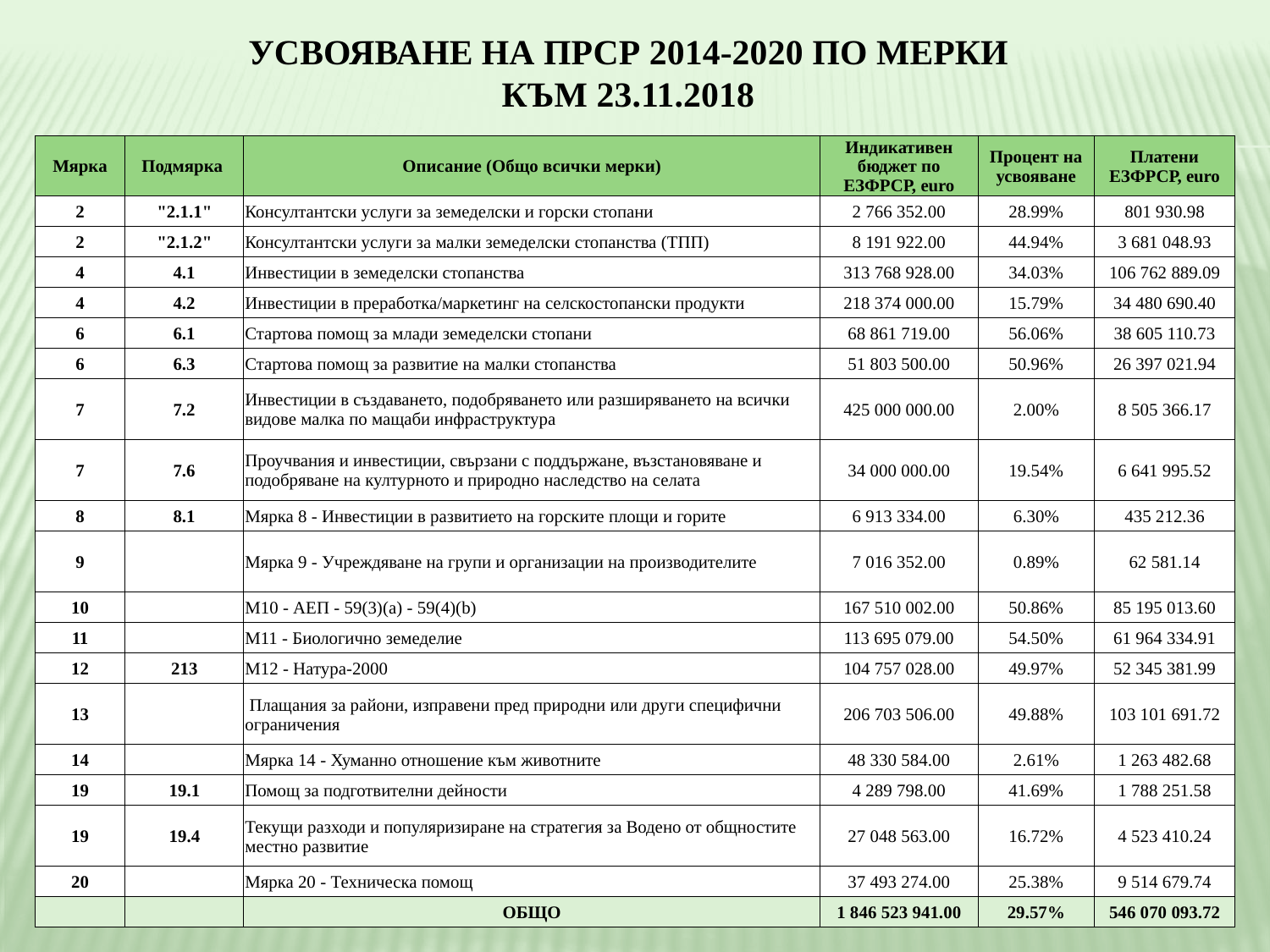

# УСВОЯВАНЕ НА ПРСР 2014-2020 ПО МЕРКИ КЪМ 23.11.2018
| Мярка | Подмярка | Описание (Общо всички мерки) | Индикативен бюджет по ЕЗФРСР, euro | Процент на усвояване | Платени ЕЗФРСР, euro |
| --- | --- | --- | --- | --- | --- |
| 2 | "2.1.1" | Консултантски услуги за земеделски и горски стопани | 2 766 352.00 | 28.99% | 801 930.98 |
| 2 | "2.1.2" | Консултантски услуги за малки земеделски стопанства (TПП) | 8 191 922.00 | 44.94% | 3 681 048.93 |
| 4 | 4.1 | Инвестиции в земеделски стопанства | 313 768 928.00 | 34.03% | 106 762 889.09 |
| 4 | 4.2 | Инвестиции в преработка/маркетинг на селскостопански продукти | 218 374 000.00 | 15.79% | 34 480 690.40 |
| 6 | 6.1 | Стартова помощ за млади земеделски стопани | 68 861 719.00 | 56.06% | 38 605 110.73 |
| 6 | 6.3 | Стартова помощ за развитие на малки стопанства | 51 803 500.00 | 50.96% | 26 397 021.94 |
| 7 | 7.2 | Инвестиции в създаването, подобряването или разширяването на всички видове малка по мащаби инфраструктура | 425 000 000.00 | 2.00% | 8 505 366.17 |
| 7 | 7.6 | Проучвания и инвестиции, свързани с поддържане, възстановяване и подобряване на културното и природно наследство на селата | 34 000 000.00 | 19.54% | 6 641 995.52 |
| 8 | 8.1 | Мярка 8 - Инвестиции в развитието на горските площи и горите | 6 913 334.00 | 6.30% | 435 212.36 |
| 9 |  | Мярка 9 - Учреждяване на групи и организации на производителите | 7 016 352.00 | 0.89% | 62 581.14 |
| 10 |  | М10 - АЕП - 59(3)(a) - 59(4)(b) | 167 510 002.00 | 50.86% | 85 195 013.60 |
| 11 |  | М11 - Биологично земеделие | 113 695 079.00 | 54.50% | 61 964 334.91 |
| 12 | 213 | М12 - Натура-2000 | 104 757 028.00 | 49.97% | 52 345 381.99 |
| 13 |  | Плащания за райони, изправени пред природни или други специфични ограничения | 206 703 506.00 | 49.88% | 103 101 691.72 |
| 14 |  | Мярка 14 - Хуманно отношение към животните | 48 330 584.00 | 2.61% | 1 263 482.68 |
| 19 | 19.1 | Помощ за подготвителни дейности | 4 289 798.00 | 41.69% | 1 788 251.58 |
| 19 | 19.4 | Текущи разходи и популяризиране на стратегия за Водено от общностите местно развитие | 27 048 563.00 | 16.72% | 4 523 410.24 |
| 20 |  | Мярка 20 - Техническа помощ | 37 493 274.00 | 25.38% | 9 514 679.74 |
|  |  | ОБЩО | 1 846 523 941.00 | 29.57% | 546 070 093.72 |